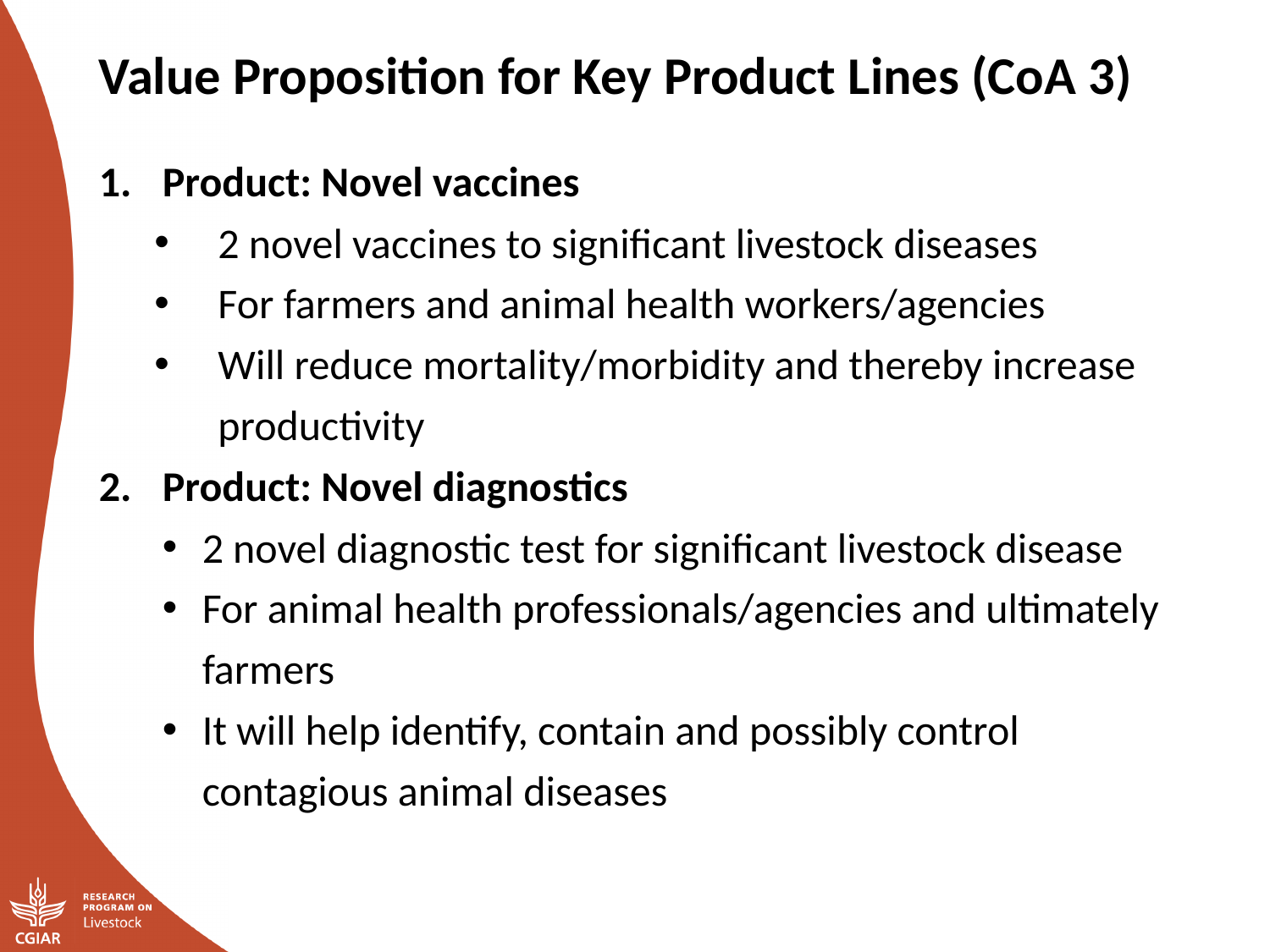

Value Proposition for Key Product Lines (CoA 3)
Product: Novel vaccines
2 novel vaccines to significant livestock diseases
For farmers and animal health workers/agencies
Will reduce mortality/morbidity and thereby increase productivity
Product: Novel diagnostics
2 novel diagnostic test for significant livestock disease
For animal health professionals/agencies and ultimately farmers
It will help identify, contain and possibly control contagious animal diseases